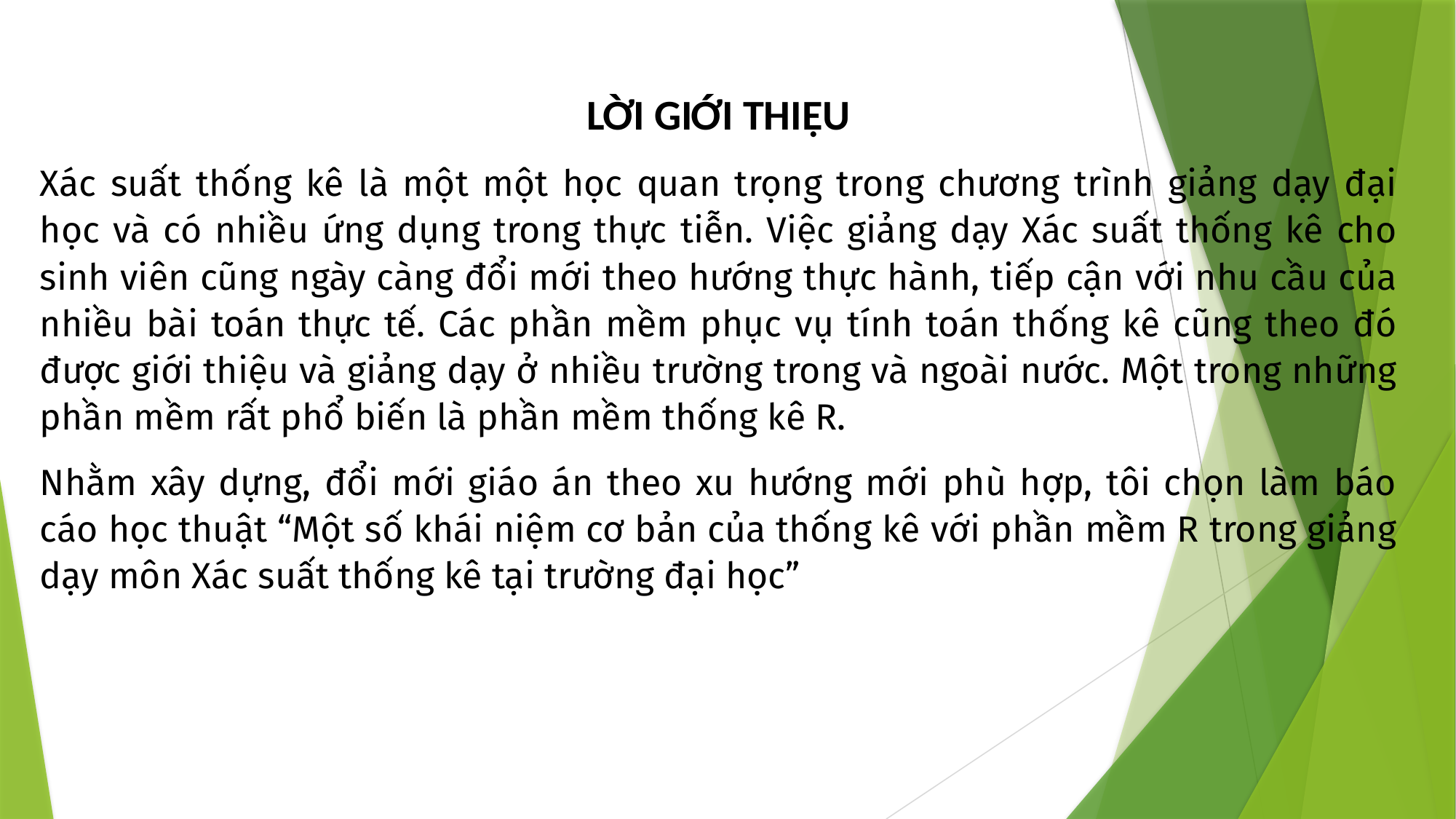

LỜI GIỚI THIỆU
Xác suất thống kê là một một học quan trọng trong chương trình giảng dạy đại học và có nhiều ứng dụng trong thực tiễn. Việc giảng dạy Xác suất thống kê cho sinh viên cũng ngày càng đổi mới theo hướng thực hành, tiếp cận với nhu cầu của nhiều bài toán thực tế. Các phần mềm phục vụ tính toán thống kê cũng theo đó được giới thiệu và giảng dạy ở nhiều trường trong và ngoài nước. Một trong những phần mềm rất phổ biến là phần mềm thống kê R.
Nhằm xây dựng, đổi mới giáo án theo xu hướng mới phù hợp, tôi chọn làm báo cáo học thuật “Một số khái niệm cơ bản của thống kê với phần mềm R trong giảng dạy môn Xác suất thống kê tại trường đại học”